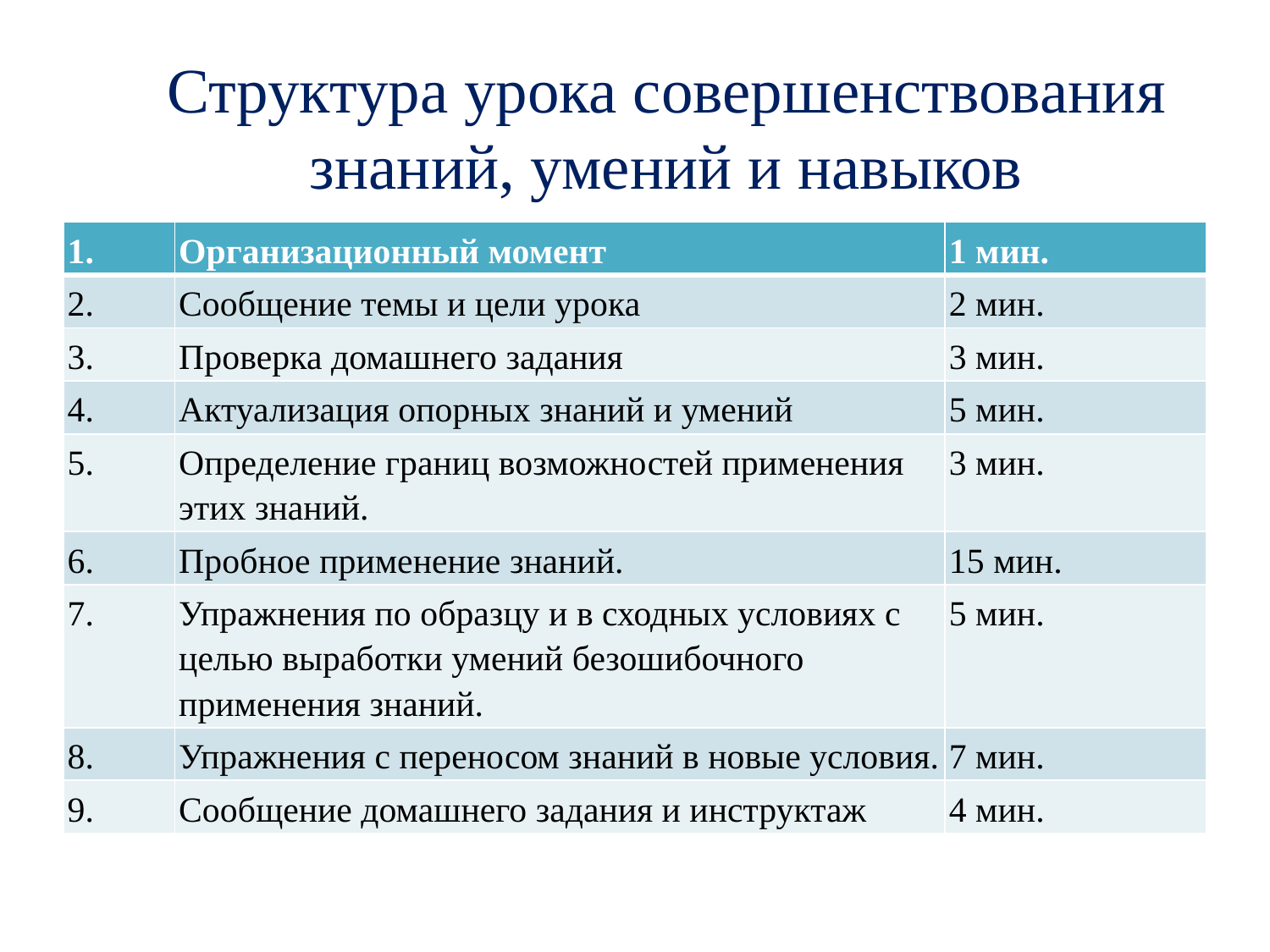

# Структура урока совершенствования знаний, умений и навыков
| 1. | Организационный момент | 1 мин. |
| --- | --- | --- |
| 2. | Сообщение темы и цели урока | 2 мин. |
| 3. | Проверка домашнего задания | 3 мин. |
| 4. | Актуализация опорных знаний и умений | 5 мин. |
| 5. | Определение границ возможностей применения этих знаний. | 3 мин. |
| 6. | Пробное применение знаний. | 15 мин. |
| 7. | Упражнения по образцу и в сходных условиях с целью выработки умений безошибочного применения знаний. | 5 мин. |
| 8. | Упражнения с переносом знаний в новые условия. | 7 мин. |
| 9. | Сообщение домашнего задания и инструктаж | 4 мин. |